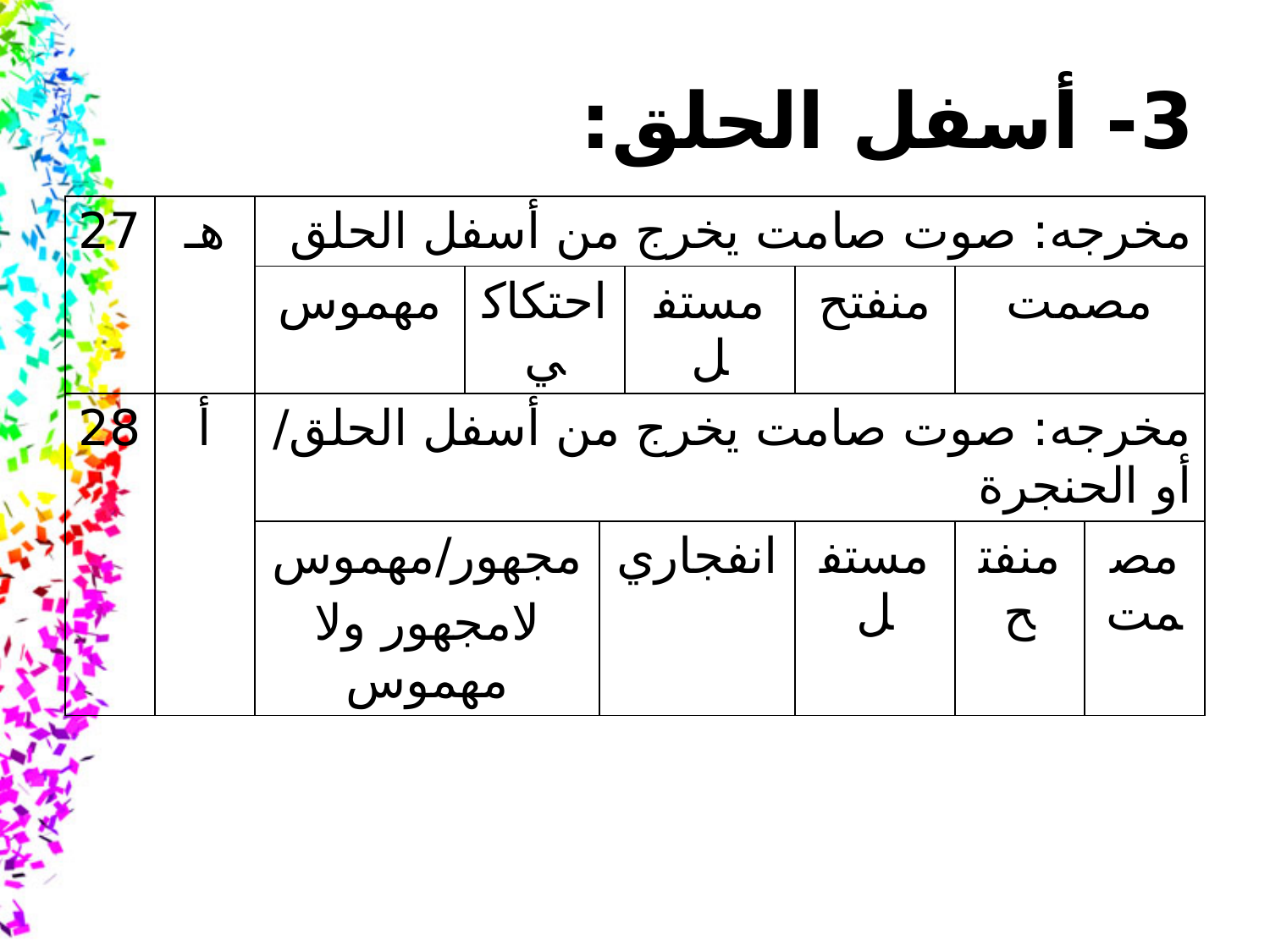

# 3- أسفل الحلق:
| 27 | هـ | مخرجه: صوت صامت يخرج من أسفل الحلق |  |  |  |  |  |  |
| --- | --- | --- | --- | --- | --- | --- | --- | --- |
|  |  | مهموس | احتكاكي |  | مستفل | منفتح | مصمت |  |
| 28 | أ | مخرجه: صوت صامت يخرج من أسفل الحلق/ أو الحنجرة |  |  |  |  |  |  |
|  |  | مجهور/مهموس لامجهور ولا مهموس |  | انفجاري |  | مستفل | منفتح | مصمت |